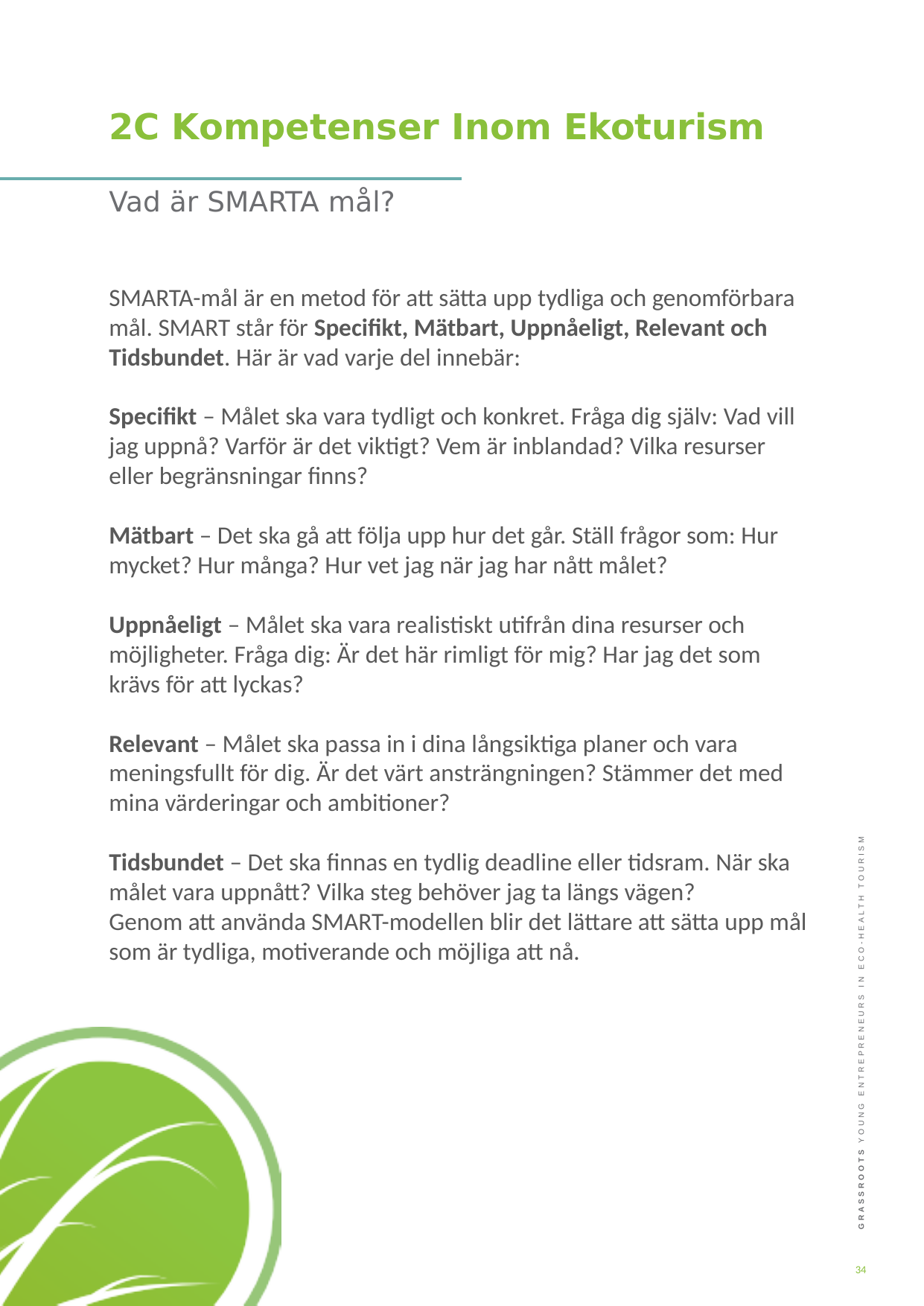

2C Kompetenser Inom Ekoturism
Vad är SMARTA mål?
SMARTA-mål är en metod för att sätta upp tydliga och genomförbara mål. SMART står för Specifikt, Mätbart, Uppnåeligt, Relevant och Tidsbundet. Här är vad varje del innebär:

Specifikt – Målet ska vara tydligt och konkret. Fråga dig själv: Vad vill jag uppnå? Varför är det viktigt? Vem är inblandad? Vilka resurser eller begränsningar finns?

Mätbart – Det ska gå att följa upp hur det går. Ställ frågor som: Hur mycket? Hur många? Hur vet jag när jag har nått målet?

Uppnåeligt – Målet ska vara realistiskt utifrån dina resurser och möjligheter. Fråga dig: Är det här rimligt för mig? Har jag det som krävs för att lyckas?

Relevant – Målet ska passa in i dina långsiktiga planer och vara meningsfullt för dig. Är det värt ansträngningen? Stämmer det med mina värderingar och ambitioner?

Tidsbundet – Det ska finnas en tydlig deadline eller tidsram. När ska målet vara uppnått? Vilka steg behöver jag ta längs vägen?
Genom att använda SMART-modellen blir det lättare att sätta upp mål som är tydliga, motiverande och möjliga att nå.

34